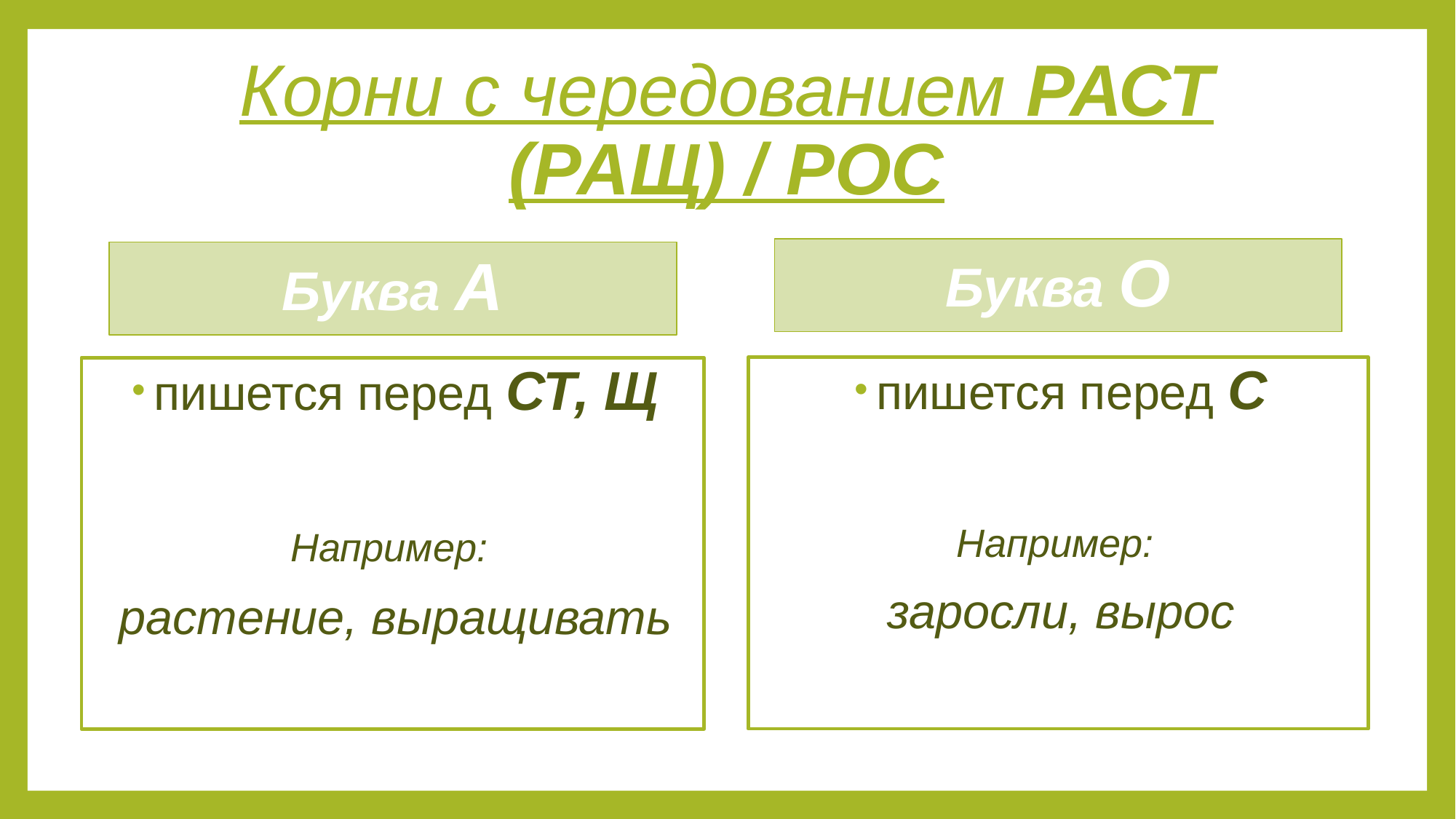

# Корни с чередованием РАСТ (РАЩ) / РОС
Буква О
Буква А
пишется перед С

Например:
заросли, вырос
пишется перед СТ, Щ

Например:
растение, выращивать